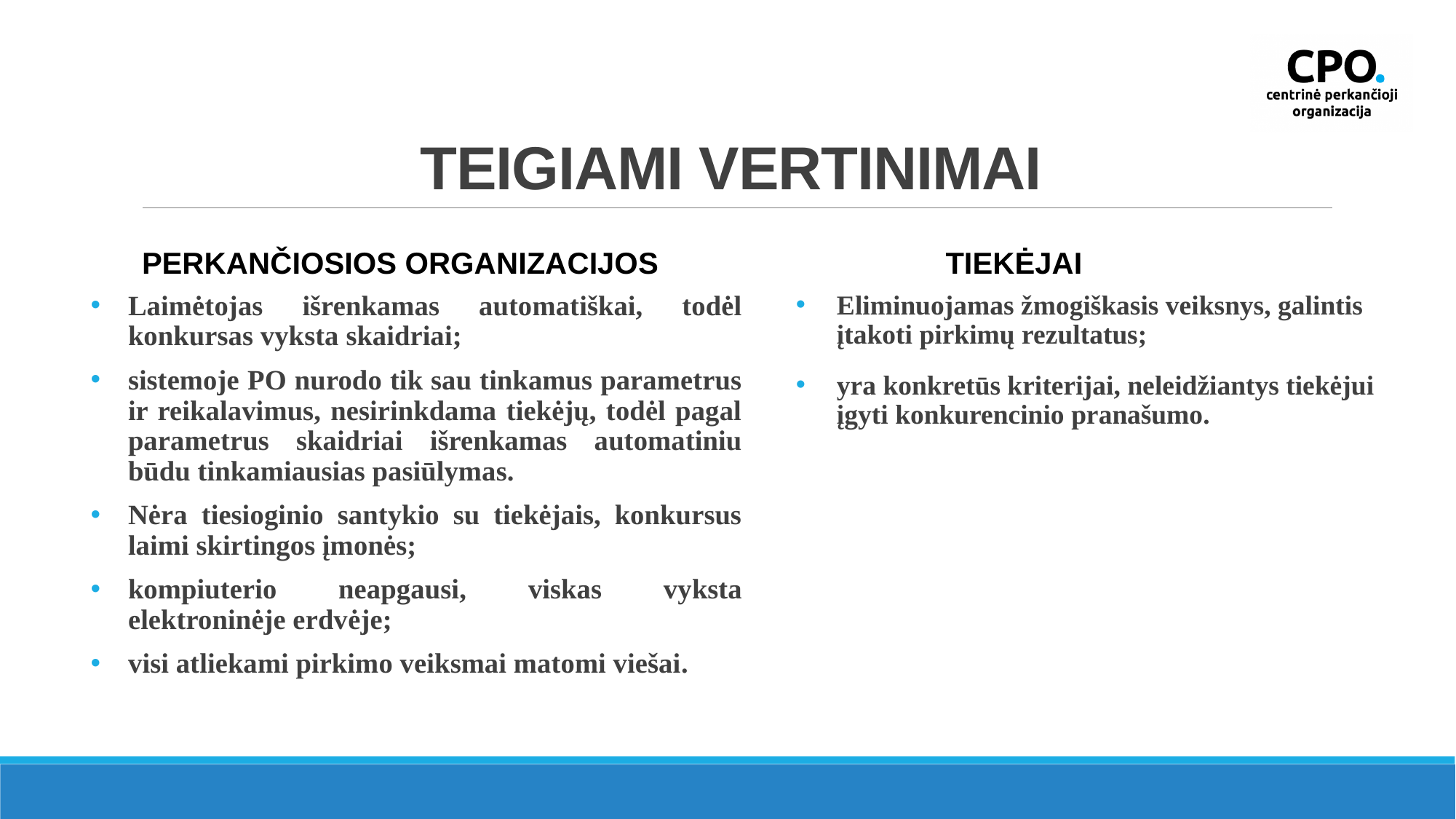

# Teigiami vertinimai
Perkančiosios organizacijos
                       Tiekėjai
Laimėtojas išrenkamas automatiškai, todėl konkursas vyksta skaidriai;
sistemoje PO nurodo tik sau tinkamus parametrus ir reikalavimus, nesirinkdama tiekėjų, todėl pagal parametrus skaidriai išrenkamas automatiniu būdu tinkamiausias pasiūlymas.
Nėra tiesioginio santykio su tiekėjais, konkursus laimi skirtingos įmonės;
kompiuterio neapgausi, viskas vyksta elektroninėje erdvėje;
visi atliekami pirkimo veiksmai matomi viešai.

Eliminuojamas žmogiškasis veiksnys, galintis įtakoti pirkimų rezultatus;
yra konkretūs kriterijai, neleidžiantys tiekėjui įgyti konkurencinio pranašumo.